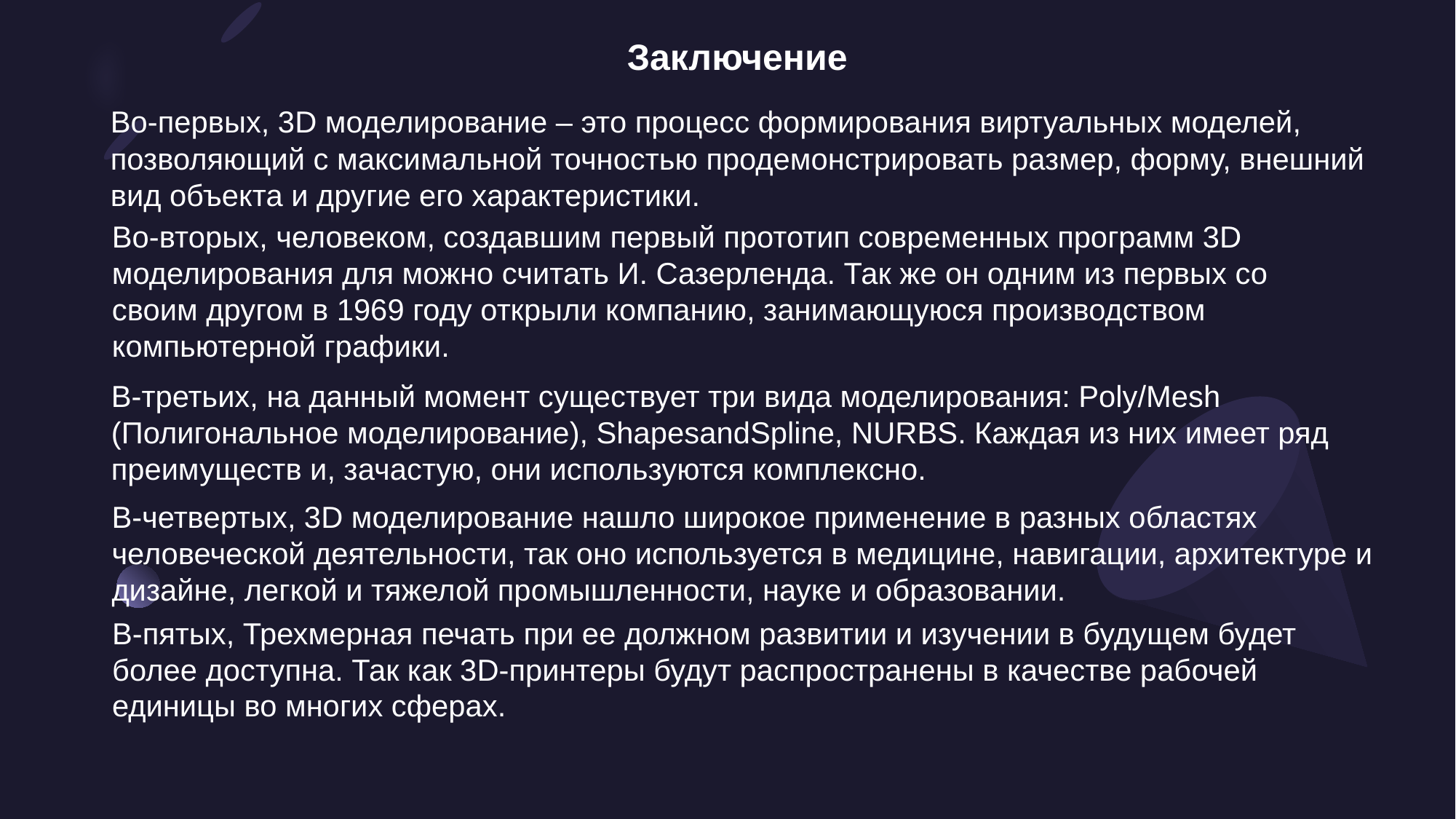

Заключение
Во-первых, 3D моделирование – это процесс формирования виртуальных моделей, позволяющий с максимальной точностью продемонстрировать размер, форму, внешний вид объекта и другие его характеристики.

Во-вторых, человеком, создавшим первый прототип современных программ 3D моделирования для можно считать И. Сазерленда. Так же он одним из первых со своим другом в 1969 году открыли компанию, занимающуюся производством компьютерной графики.
В-третьих, на данный момент существует три вида моделирования: Poly/Mesh (Полигональное моделирование), ShapesandSpline, NURBS. Каждая из них имеет ряд преимуществ и, зачастую, они используются комплексно.

В-четвертых, 3D моделирование нашло широкое применение в разных областях человеческой деятельности, так оно используется в медицине, навигации, архитектуре и дизайне, легкой и тяжелой промышленности, науке и образовании.

В-пятых, Трехмерная печать при ее должном развитии и изучении в будущем будет более доступна. Так как 3D-принтеры будут распространены в качестве рабочей единицы во многих сферах.